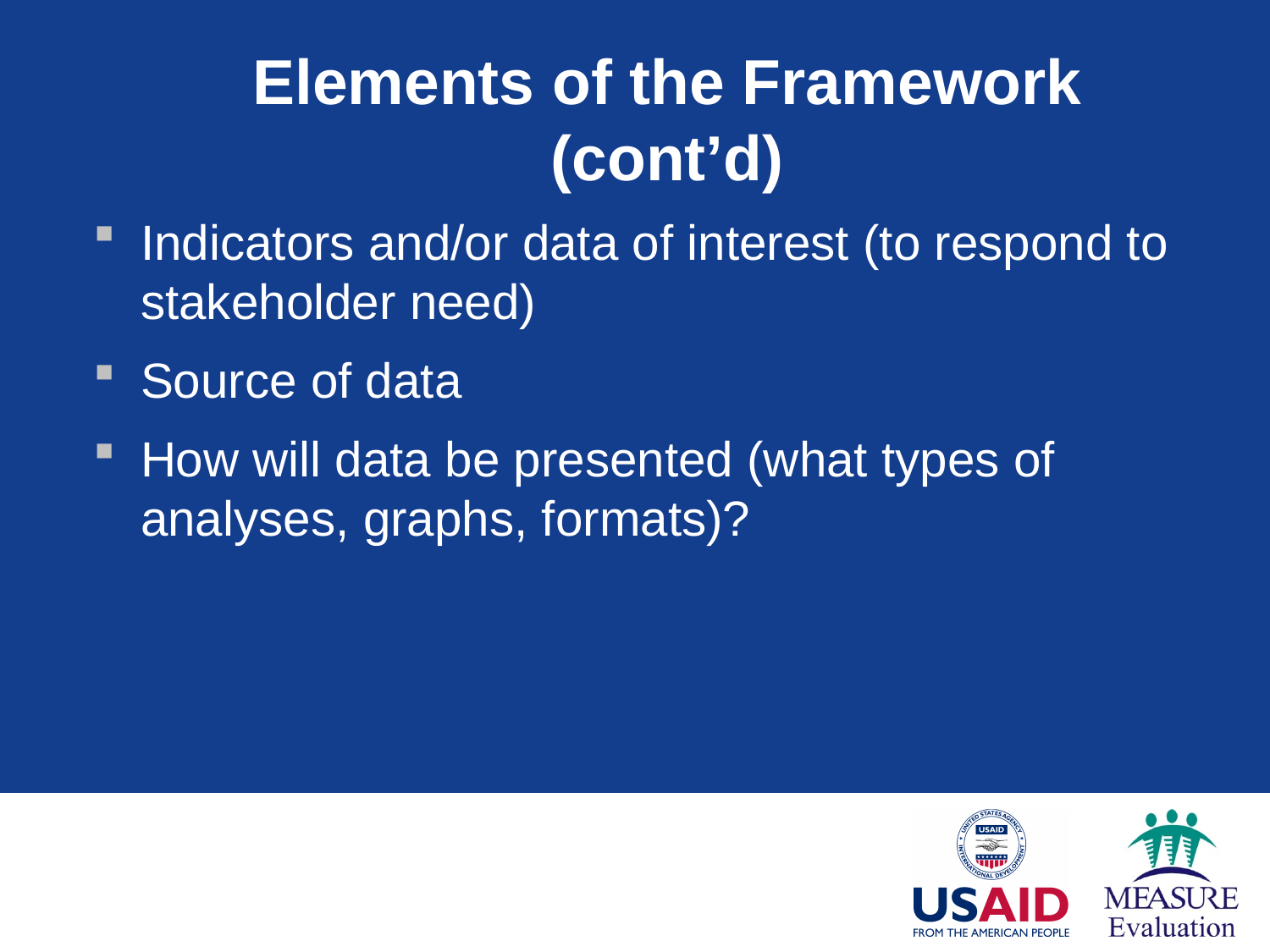

# Elements of the Framework (cont’d)
Indicators and/or data of interest (to respond to stakeholder need)
Source of data
How will data be presented (what types of analyses, graphs, formats)?